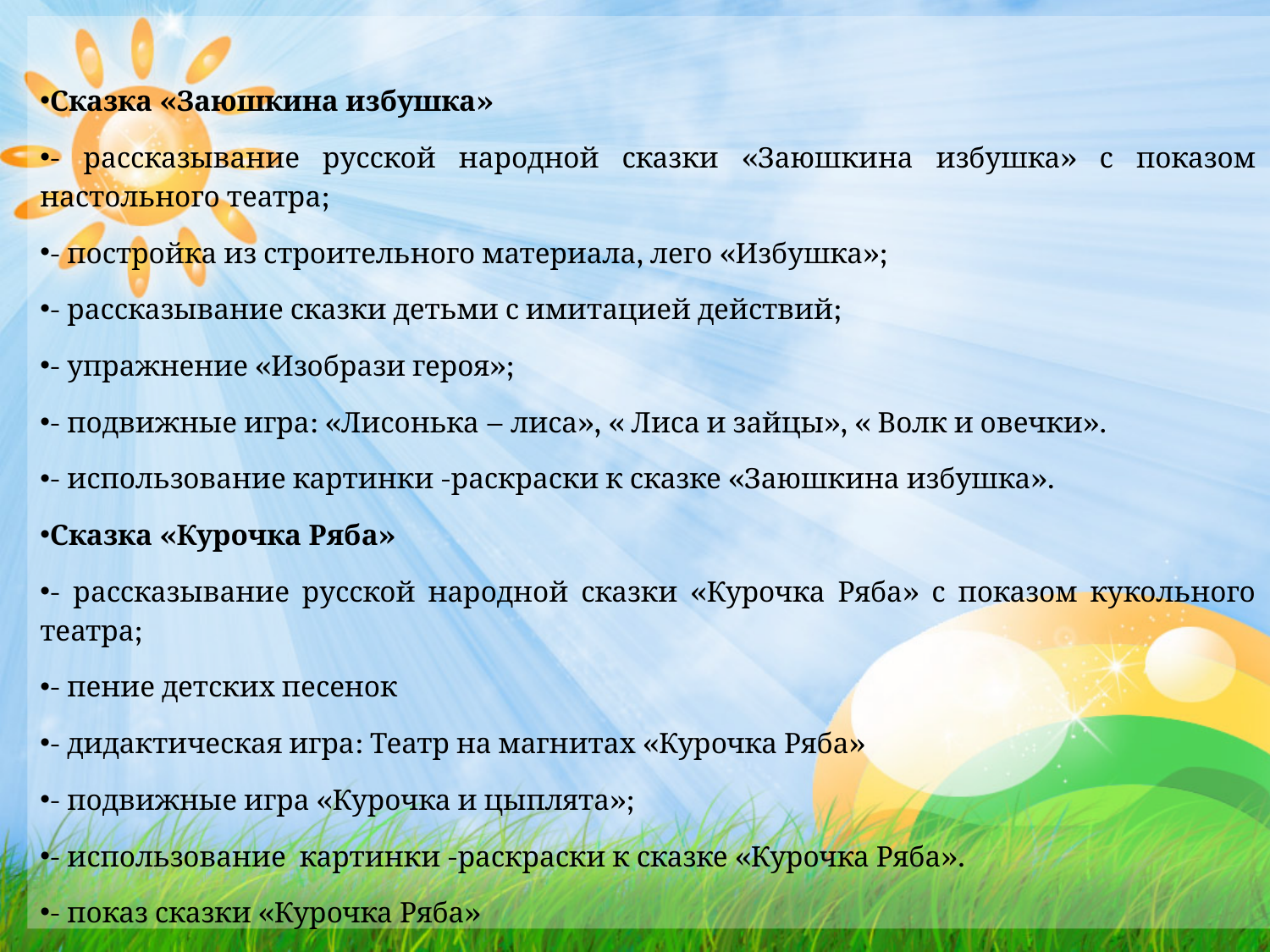

Сказка «Заюшкина избушка»
- рассказывание русской народной сказки «Заюшкина избушка» с показом настольного театра;
- постройка из строительного материала, лего «Избушка»;
- рассказывание сказки детьми с имитацией действий;
- упражнение «Изобрази героя»;
- подвижные игра: «Лисонька – лиса», « Лиса и зайцы», « Волк и овечки».
- использование картинки -раскраски к сказке «Заюшкина избушка».
Сказка «Курочка Ряба»
- рассказывание русской народной сказки «Курочка Ряба» с показом кукольного театра;
- пение детских песенок
- дидактическая игра: Театр на магнитах «Курочка Ряба»
- подвижные игра «Курочка и цыплята»;
- использование  картинки -раскраски к сказке «Курочка Ряба».
- показ сказки «Курочка Ряба»